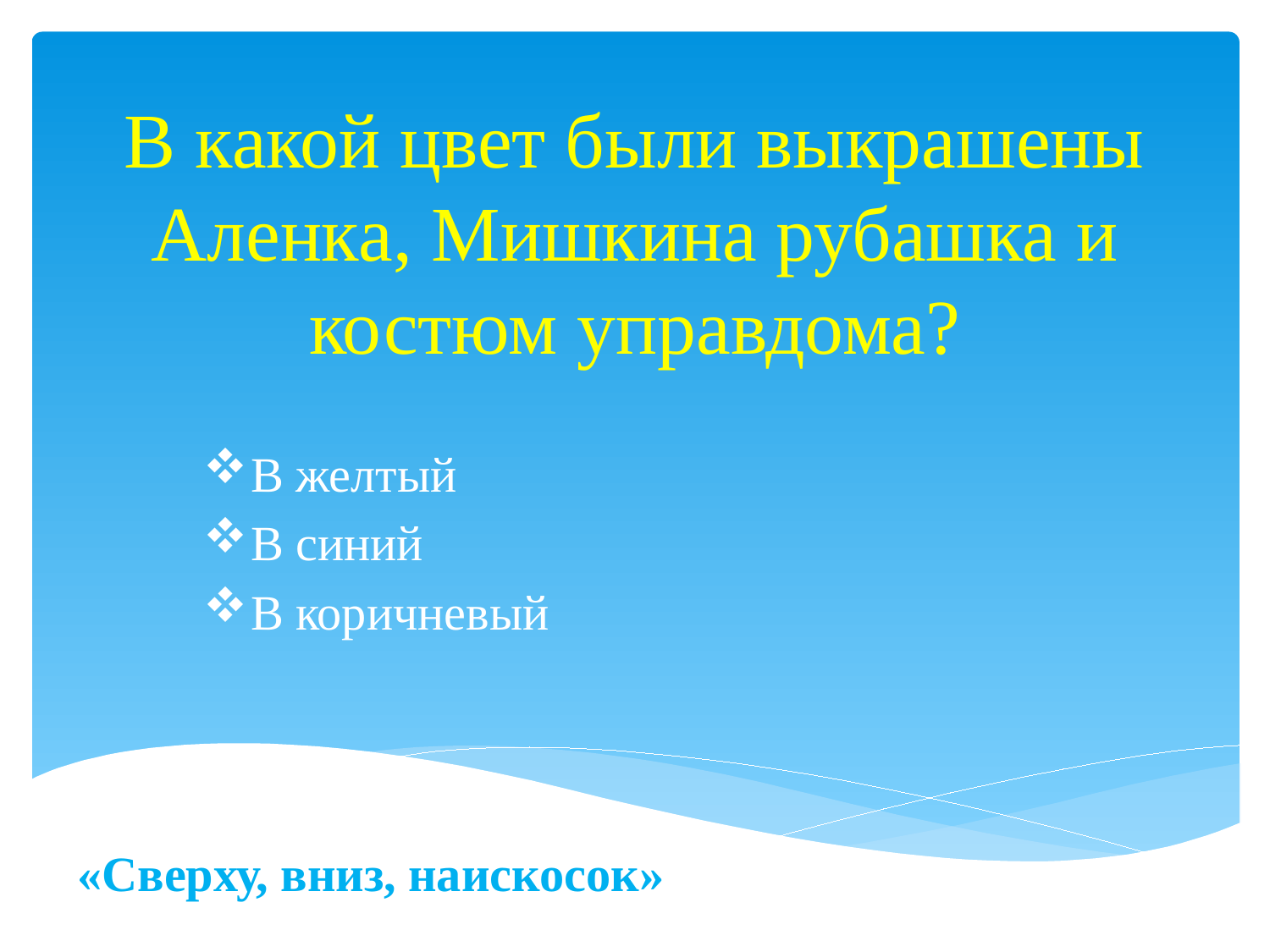

# В какой цвет были выкрашены Аленка, Мишкина рубашка и костюм управдома?
В желтый
В синий
В коричневый
«Сверху, вниз, наискосок»